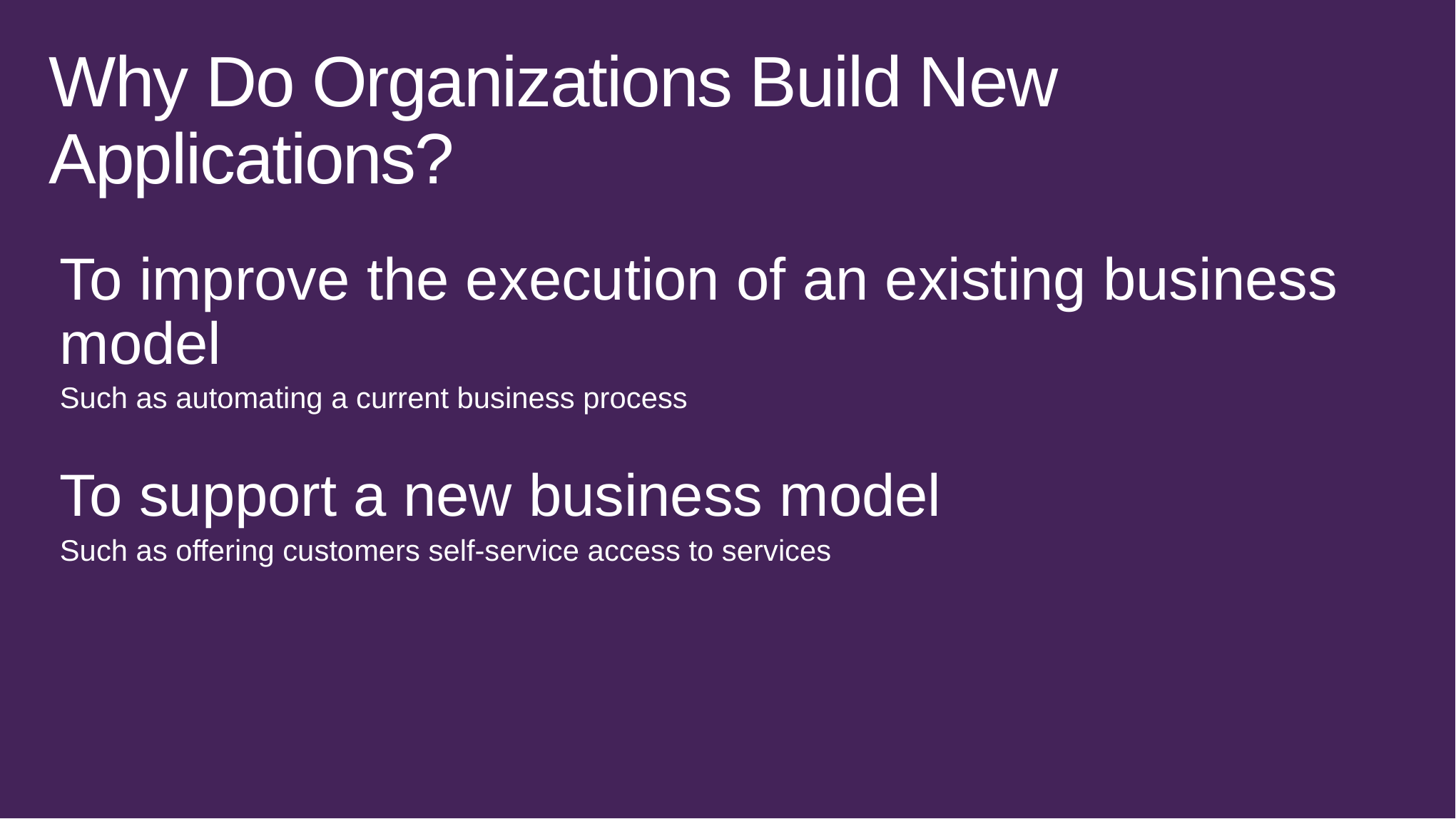

# Why Do Organizations Build New Applications?
To improve the execution of an existing business model
Such as automating a current business process

To support a new business model
Such as offering customers self-service access to services